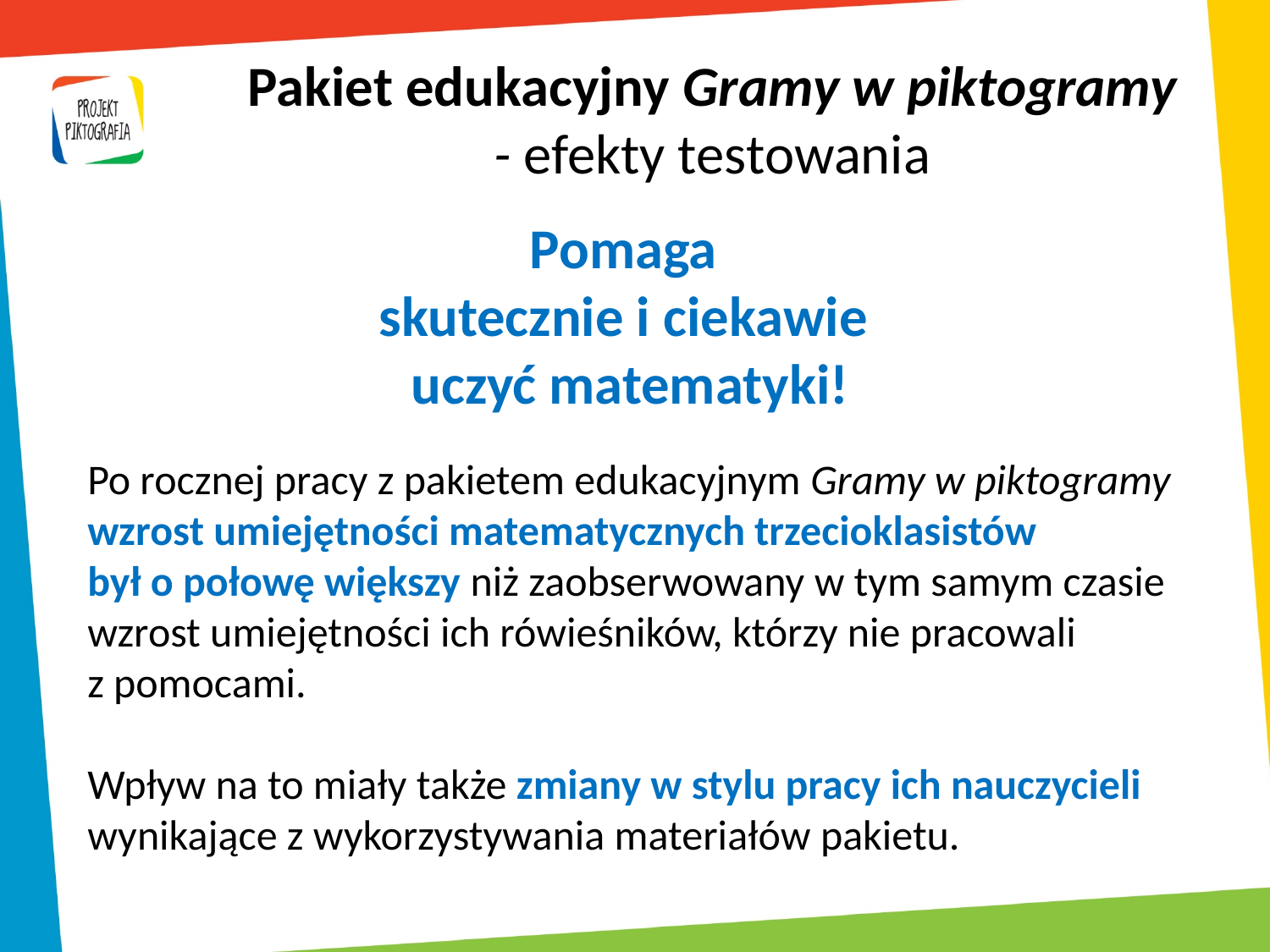

Pakiet edukacyjny Gramy w piktogramy
- efekty testowania
Pomaga
skutecznie i ciekawie
uczyć matematyki!

Po rocznej pracy z pakietem edukacyjnym Gramy w piktogramy
wzrost umiejętności matematycznych trzecioklasistów
był o połowę większy niż zaobserwowany w tym samym czasie wzrost umiejętności ich rówieśników, którzy nie pracowali
z pomocami.
Wpływ na to miały także zmiany w stylu pracy ich nauczycieli wynikające z wykorzystywania materiałów pakietu.